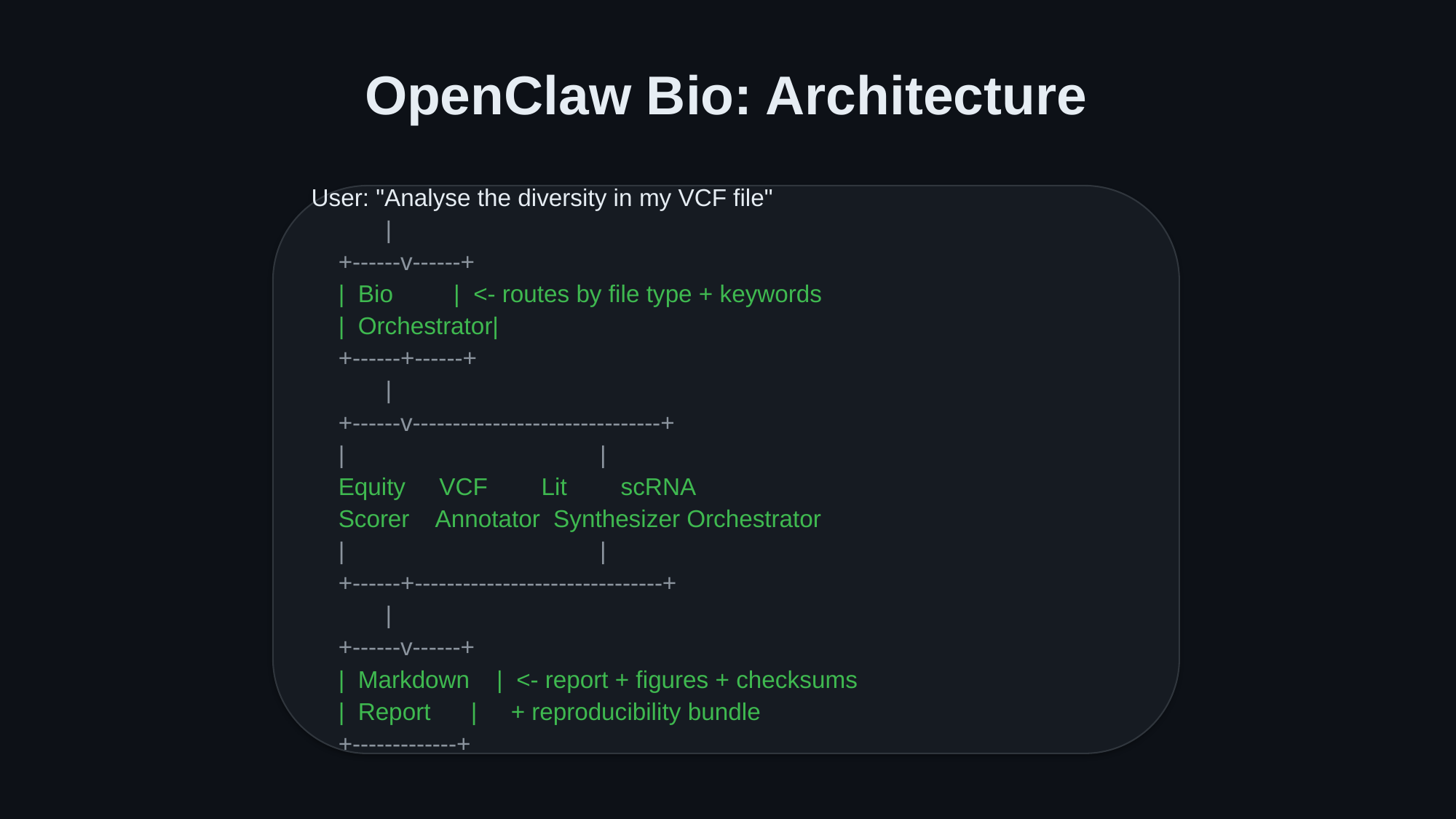

OpenClaw Bio: Architecture
User: "Analyse the diversity in my VCF file"
           |
    +------v------+
    |  Bio         |  <- routes by file type + keywords
    |  Orchestrator|
    +------+------+
           |
    +------v-------------------------------+
    |                                      |
    Equity     VCF        Lit        scRNA
    Scorer    Annotator  Synthesizer Orchestrator
    |                                      |
    +------+-------------------------------+
           |
    +------v------+
    |  Markdown    |  <- report + figures + checksums
    |  Report      |     + reproducibility bundle
    +-------------+